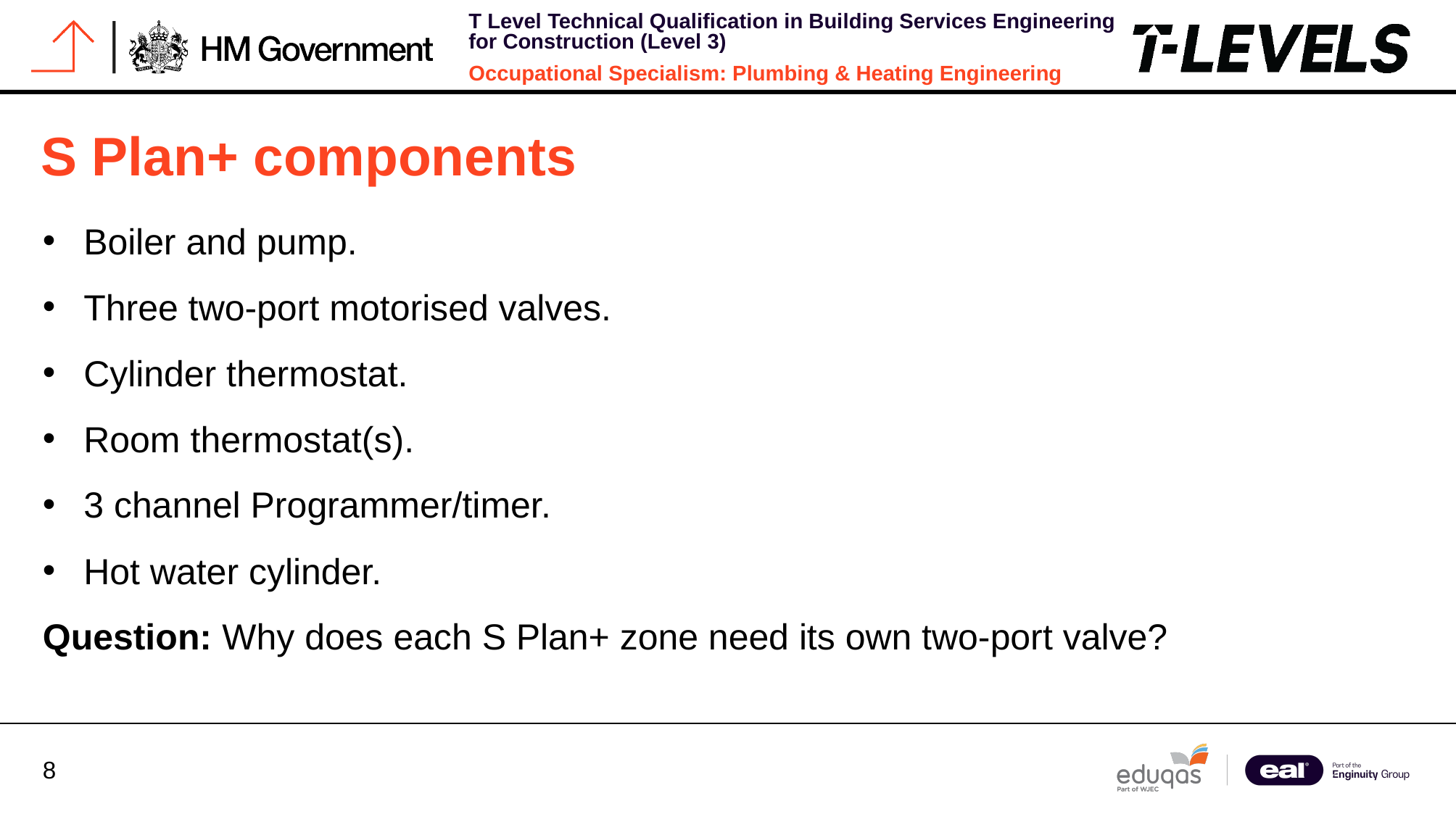

# S Plan+ components
Boiler and pump.
Three two-port motorised valves.
Cylinder thermostat.
Room thermostat(s).
3 channel Programmer/timer.
Hot water cylinder.
Question: Why does each S Plan+ zone need its own two-port valve?